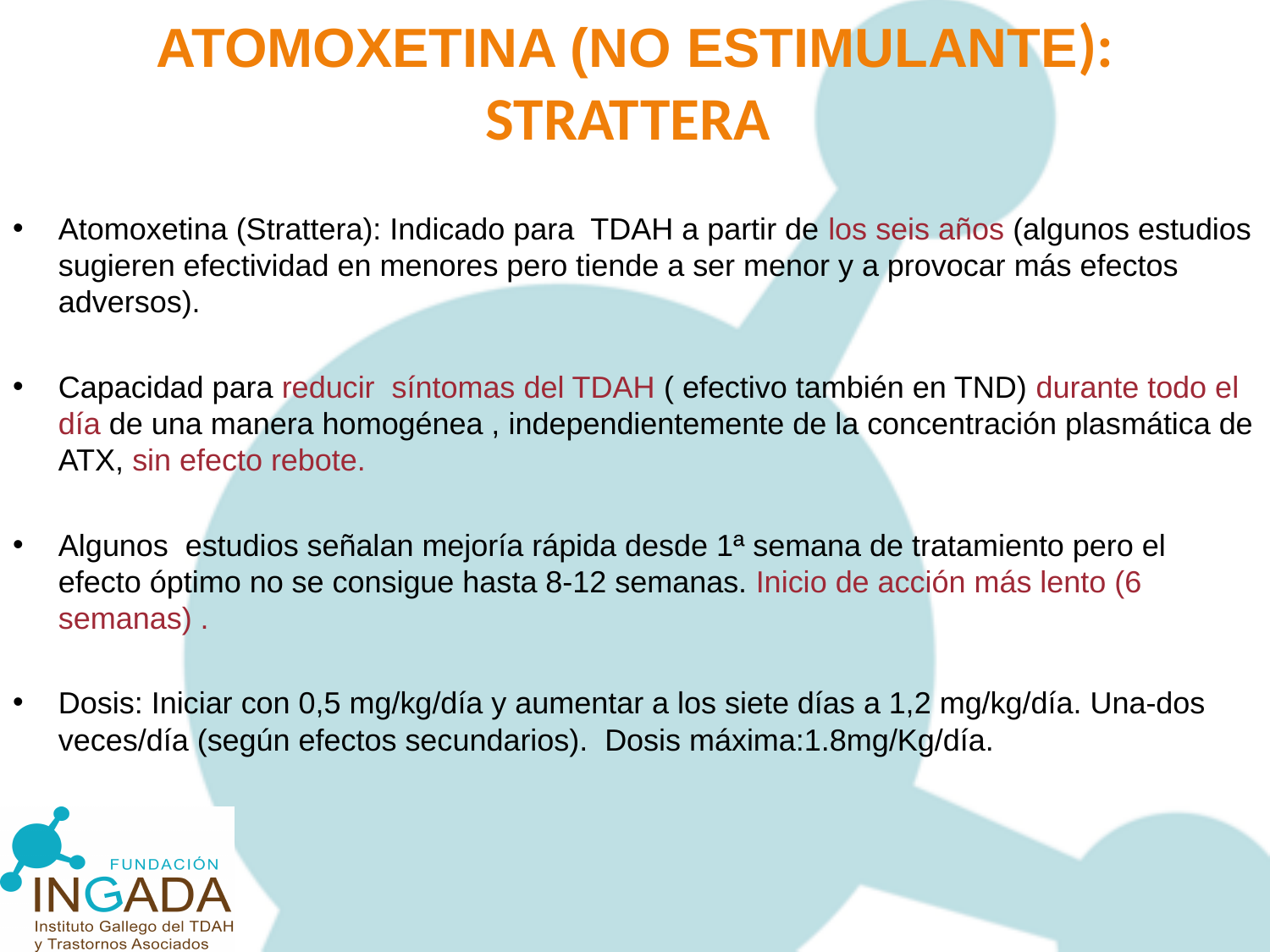

# ATOMOXETINA (NO ESTIMULANTE): STRATTERA

Atomoxetina (Strattera): Indicado para  TDAH a partir de los seis años (algunos estudios sugieren efectividad en menores pero tiende a ser menor y a provocar más efectos adversos).

Capacidad para reducir  síntomas del TDAH ( efectivo también en TND) durante todo el día de una manera homogénea , independientemente de la concentración plasmática de ATX, sin efecto rebote.

Algunos  estudios señalan mejoría rápida desde 1ª semana de tratamiento pero el efecto óptimo no se consigue hasta 8-12 semanas. Inicio de acción más lento (6 semanas) .

Dosis: Iniciar con 0,5 mg/kg/día y aumentar a los siete días a 1,2 mg/kg/día. Una-dos veces/día (según efectos secundarios).  Dosis máxima:1.8mg/Kg/día.